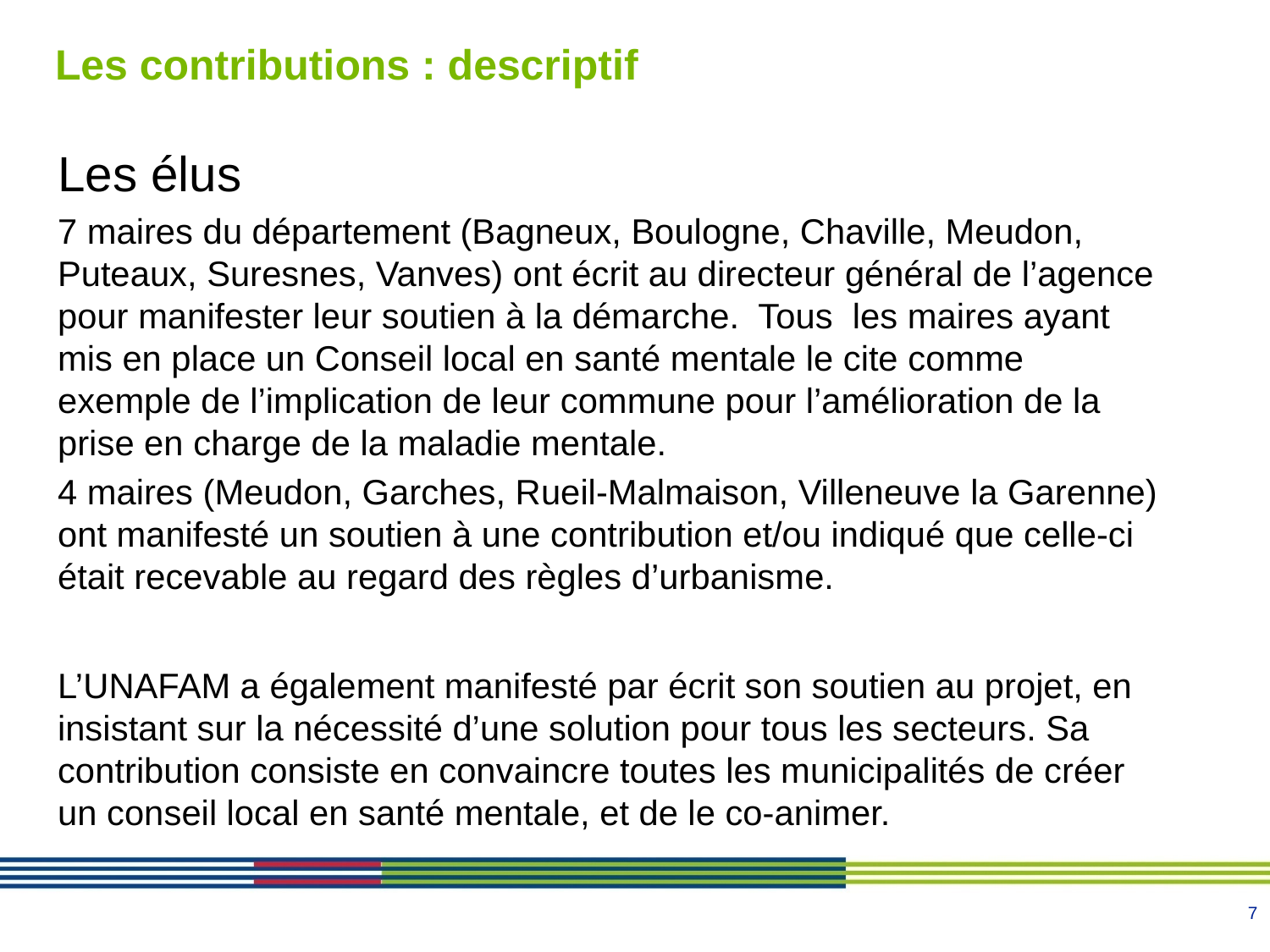

# Les contributions : descriptif
Les élus
7 maires du département (Bagneux, Boulogne, Chaville, Meudon, Puteaux, Suresnes, Vanves) ont écrit au directeur général de l’agence pour manifester leur soutien à la démarche.  Tous  les maires ayant mis en place un Conseil local en santé mentale le cite comme exemple de l’implication de leur commune pour l’amélioration de la prise en charge de la maladie mentale.
4 maires (Meudon, Garches, Rueil-Malmaison, Villeneuve la Garenne) ont manifesté un soutien à une contribution et/ou indiqué que celle-ci était recevable au regard des règles d’urbanisme.

L’UNAFAM a également manifesté par écrit son soutien au projet, en insistant sur la nécessité d’une solution pour tous les secteurs. Sa contribution consiste en convaincre toutes les municipalités de créer un conseil local en santé mentale, et de le co-animer.